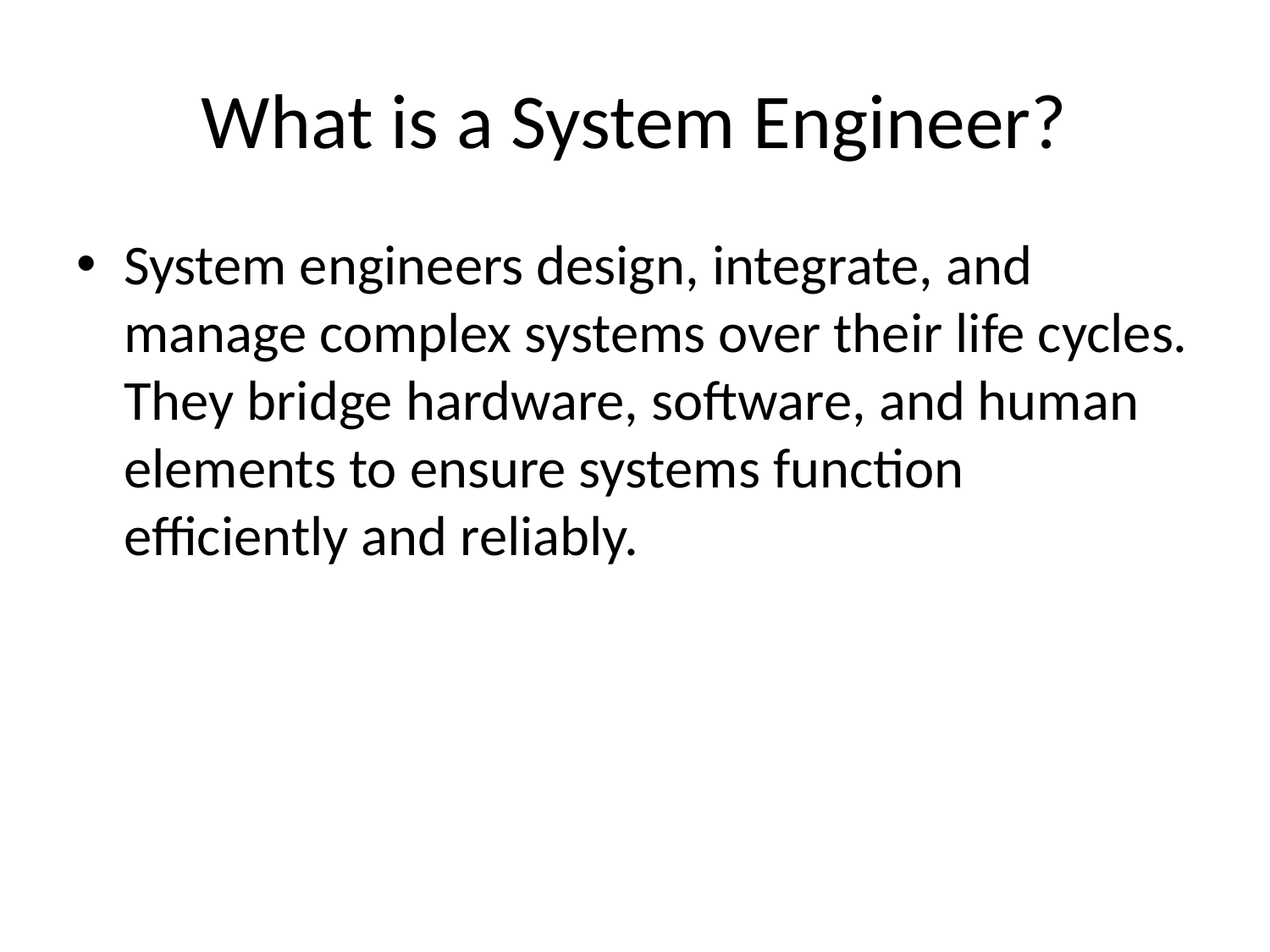

# What is a System Engineer?
System engineers design, integrate, and manage complex systems over their life cycles. They bridge hardware, software, and human elements to ensure systems function efficiently and reliably.